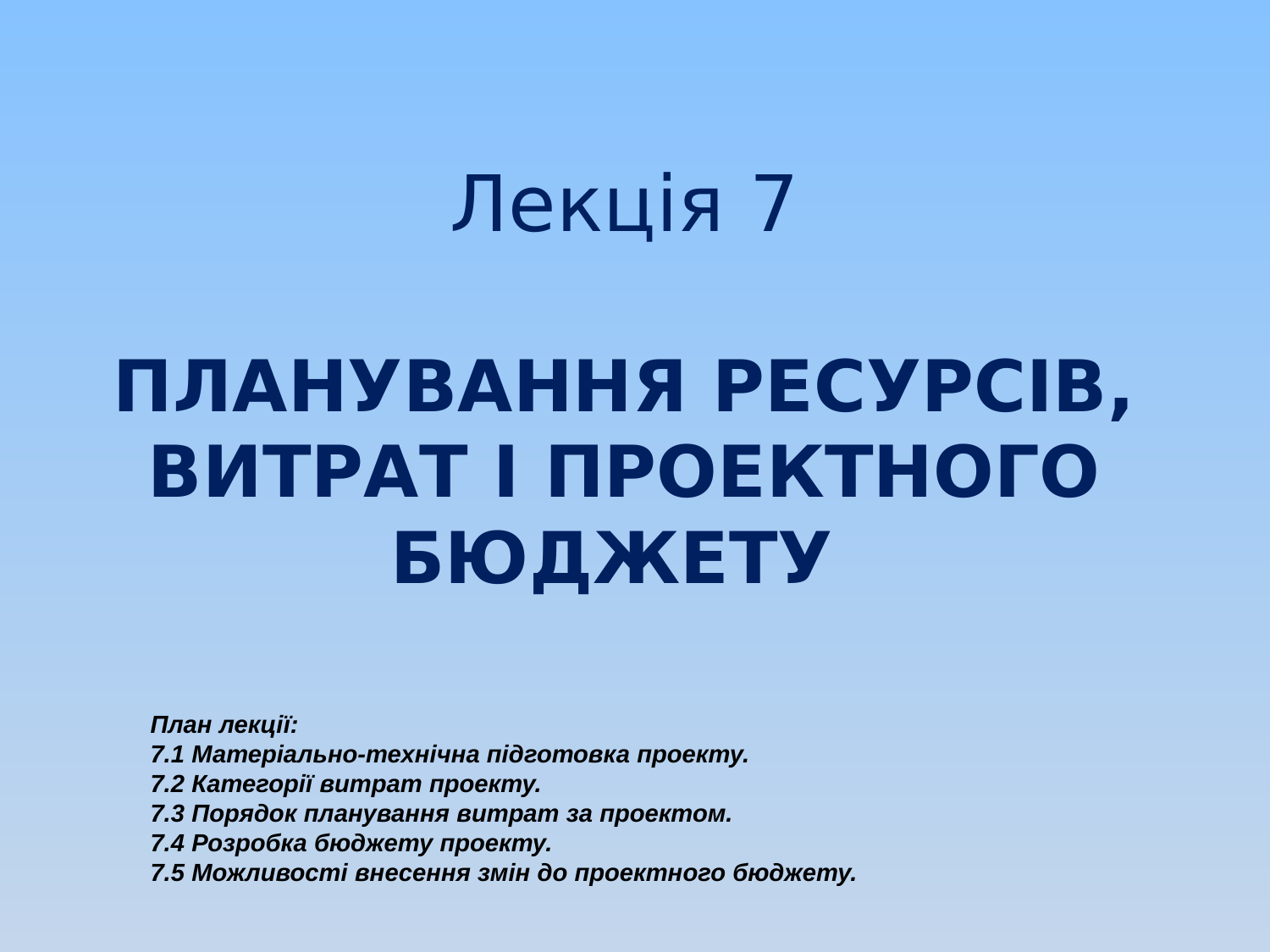

# Лекція 7 ПЛАНУВАННЯ РЕСУРСІВ, ВИТРАТ І ПРОЕКТНОГО БЮДЖЕТУ
План лекції:
7.1 Матеріально-технічна підготовка проекту.
7.2 Категорії витрат проекту.
7.3 Порядок планування витрат за проектом.
7.4 Розробка бюджету проекту.
7.5 Можливості внесення змін до проектного бюджету.